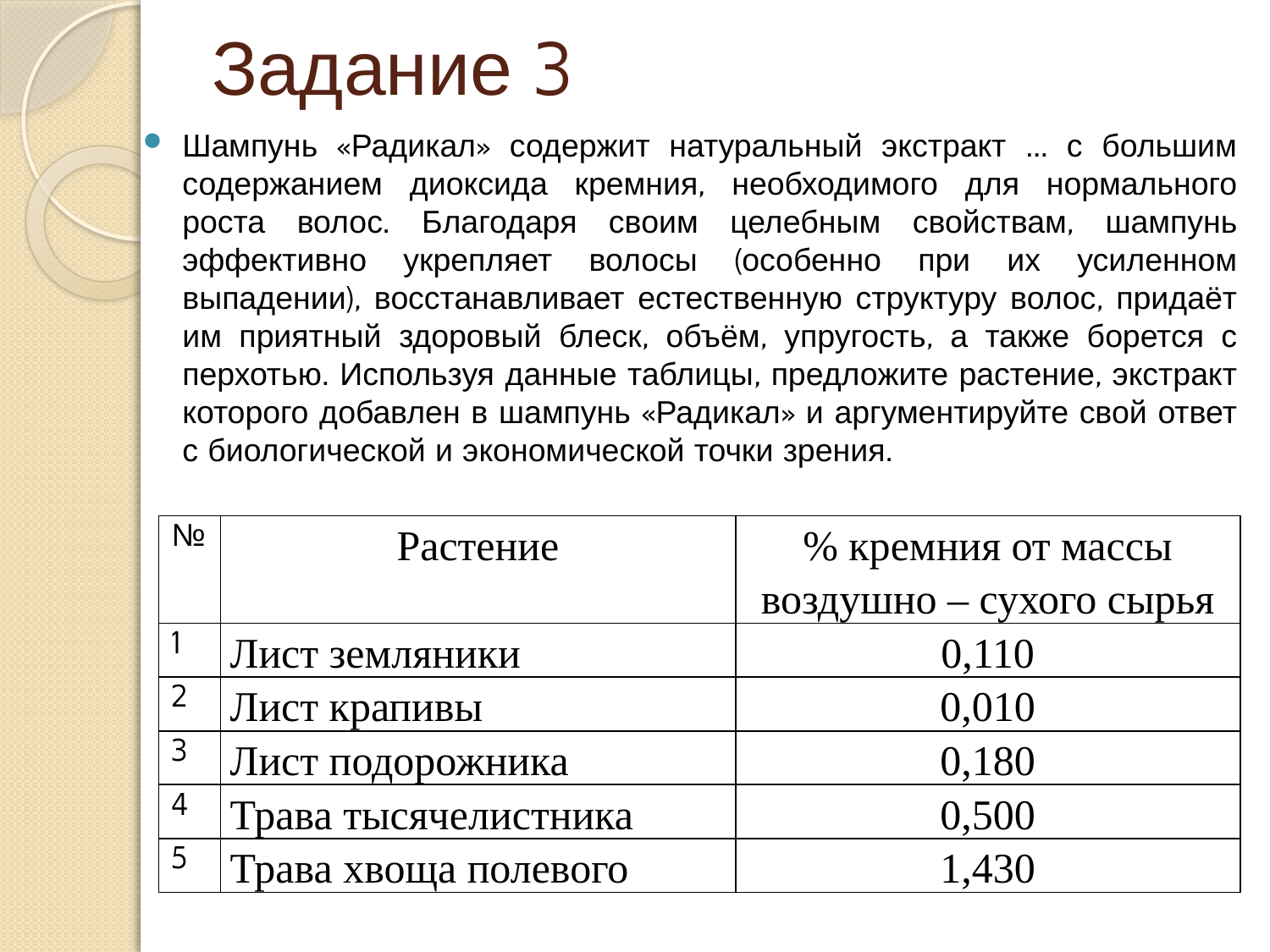

# Задание 3
Шампунь «Радикал» содержит натуральный экстракт … с большим содержанием диоксида кремния, необходимого для нормального роста волос. Благодаря своим целебным свойствам, шампунь эффективно укрепляет волосы (особенно при их усиленном выпадении), восстанавливает естественную структуру волос, придаёт им приятный здоровый блеск, объём, упругость, а также борется с перхотью. Используя данные таблицы, предложите растение, экстракт которого добавлен в шампунь «Радикал» и аргументируйте свой ответ с биологической и экономической точки зрения.
| № | Растение | % кремния от массы воздушно – сухого сырья |
| --- | --- | --- |
| 1 | Лист земляники | 0,110 |
| 2 | Лист крапивы | 0,010 |
| 3 | Лист подорожника | 0,180 |
| 4 | Трава тысячелистника | 0,500 |
| 5 | Трава хвоща полевого | 1,430 |